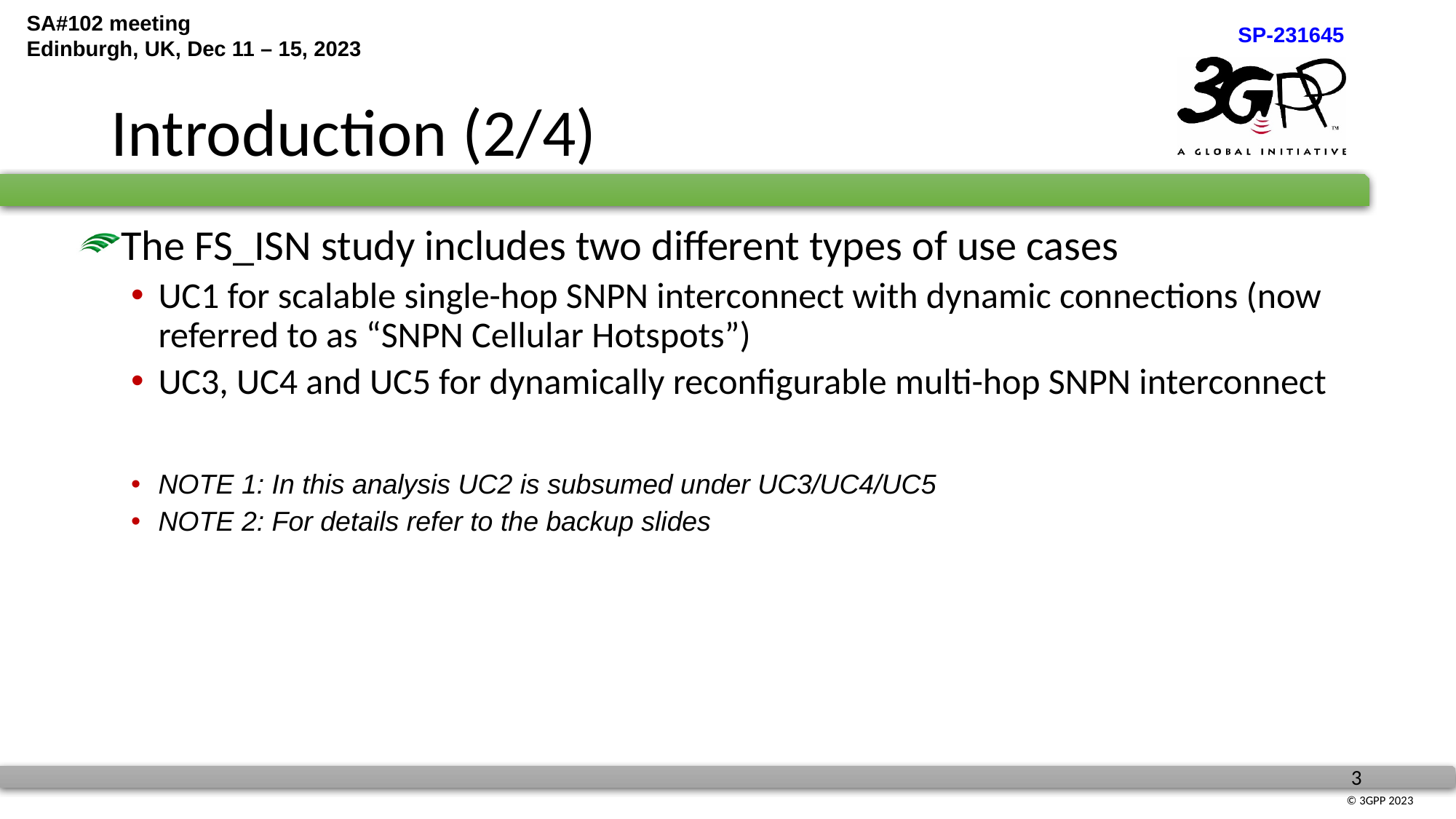

# Introduction (2/4)
The FS_ISN study includes two different types of use cases
UC1 for scalable single-hop SNPN interconnect with dynamic connections (now referred to as “SNPN Cellular Hotspots”)
UC3, UC4 and UC5 for dynamically reconfigurable multi-hop SNPN interconnect

NOTE 1: In this analysis UC2 is subsumed under UC3/UC4/UC5
NOTE 2: For details refer to the backup slides